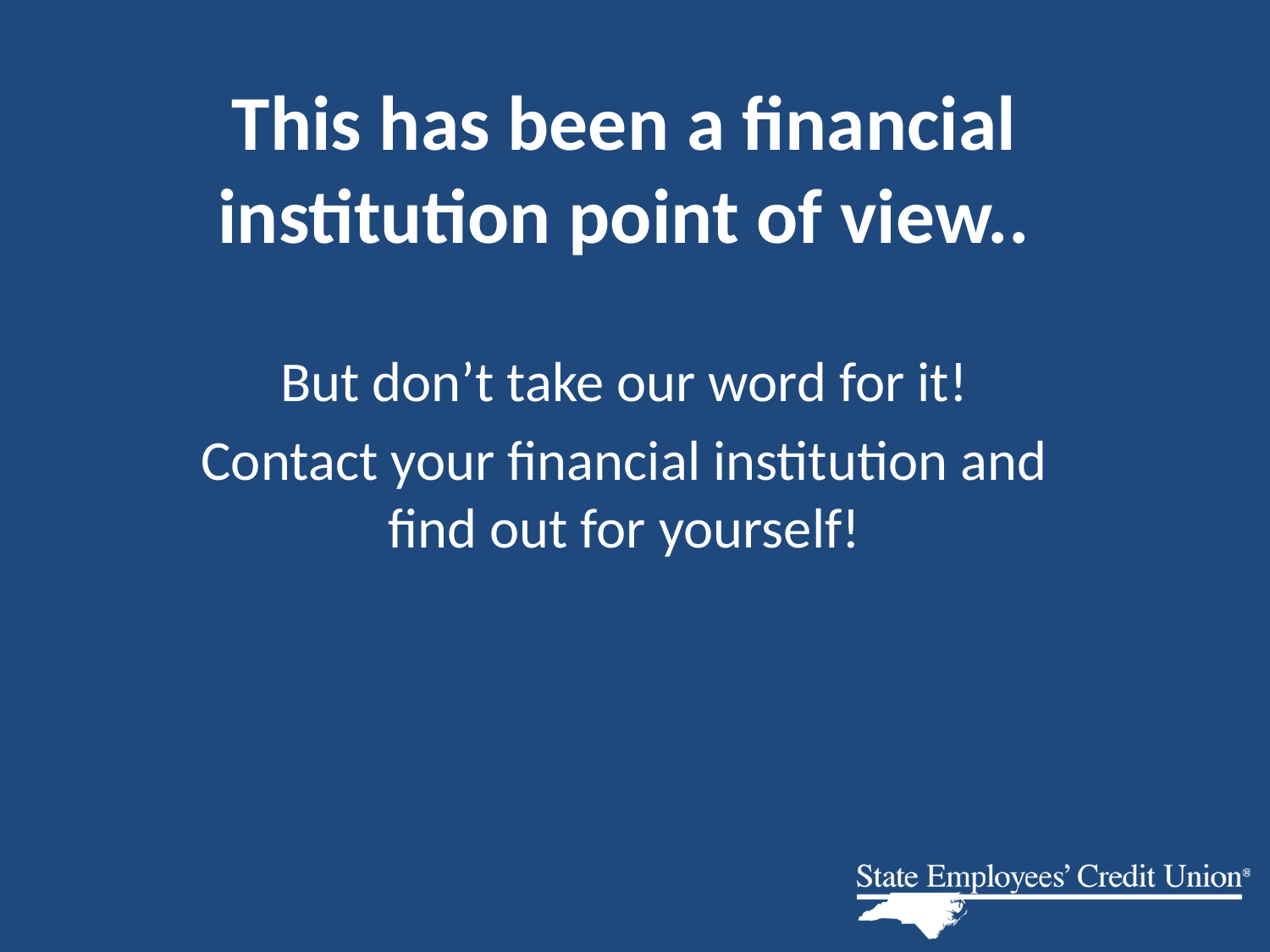

# This has been a financial institution point of view..
But don’t take our word for it!
Contact your financial institution and find out for yourself!